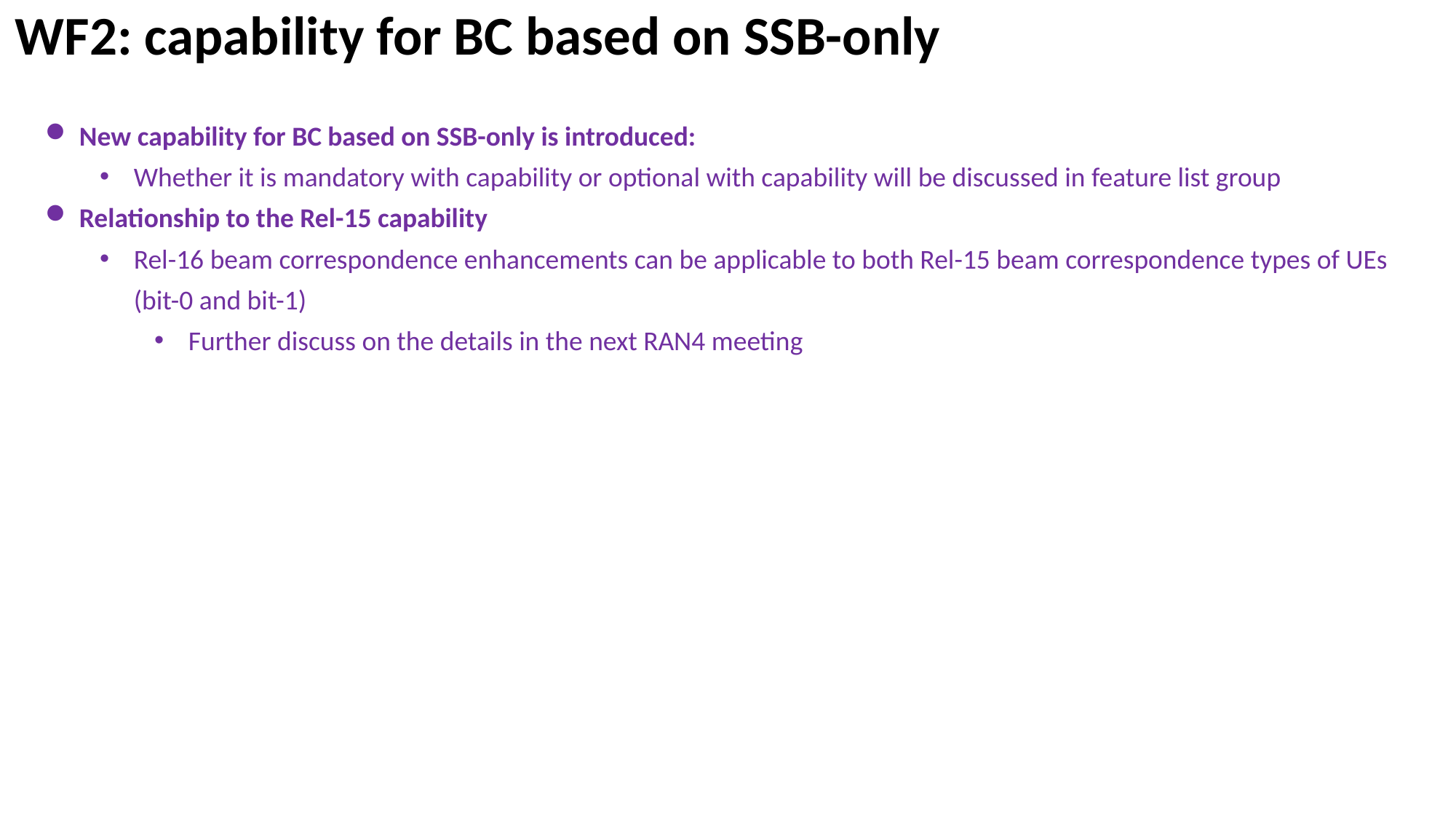

WF2: capability for BC based on SSB-only
New capability for BC based on SSB-only is introduced:
Whether it is mandatory with capability or optional with capability will be discussed in feature list group
Relationship to the Rel-15 capability
Rel-16 beam correspondence enhancements can be applicable to both Rel-15 beam correspondence types of UEs (bit-0 and bit-1)
Further discuss on the details in the next RAN4 meeting